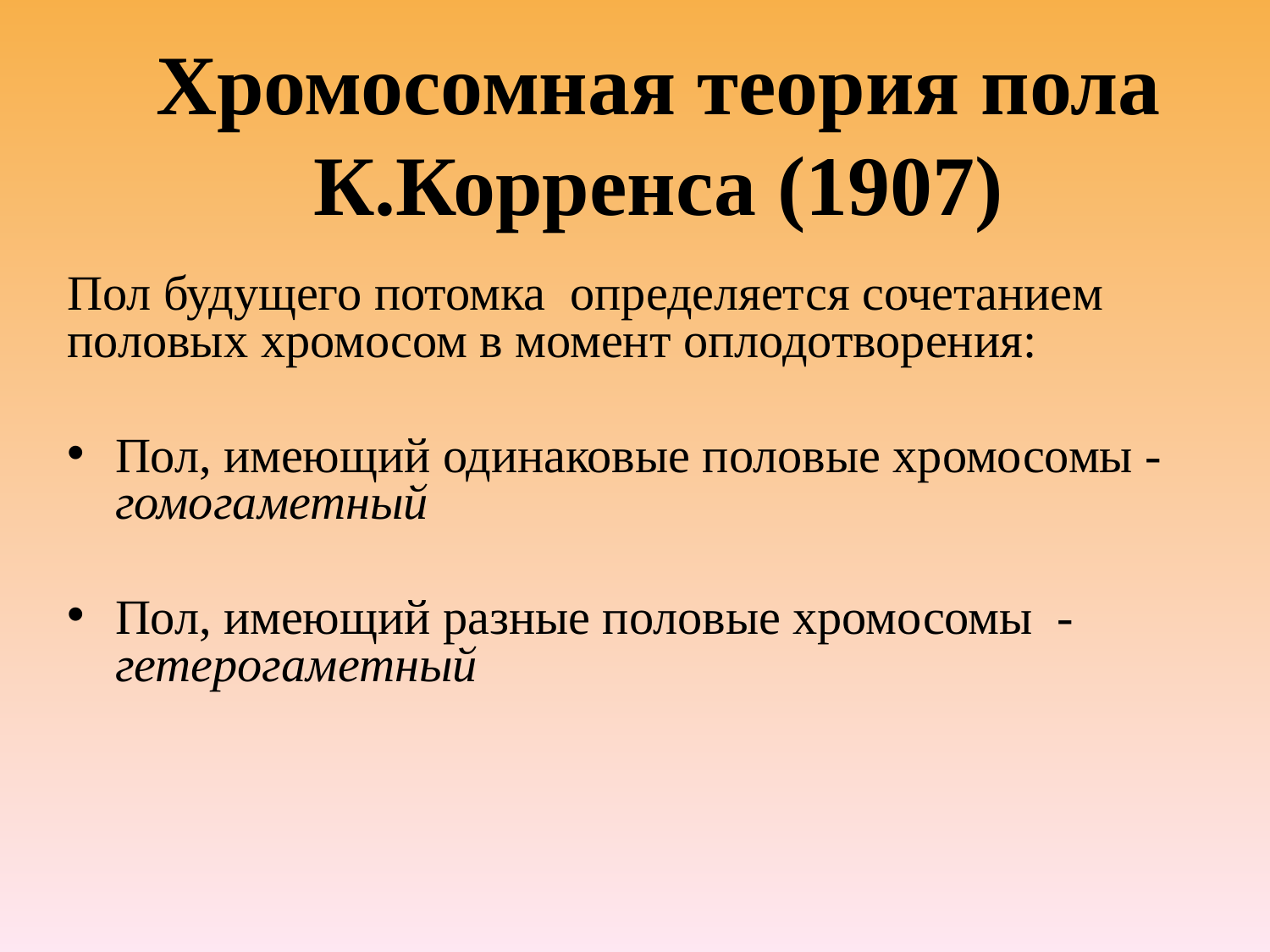

# Хромосомная теория пола К.Корренса (1907)
Пол будущего потомка  определяется сочетанием половых хромосом в момент оплодотворения:

Пол, имеющий одинаковые половые хромосомы -  гомогаметный

Пол, имеющий разные половые хромосомы  - гетерогаметный